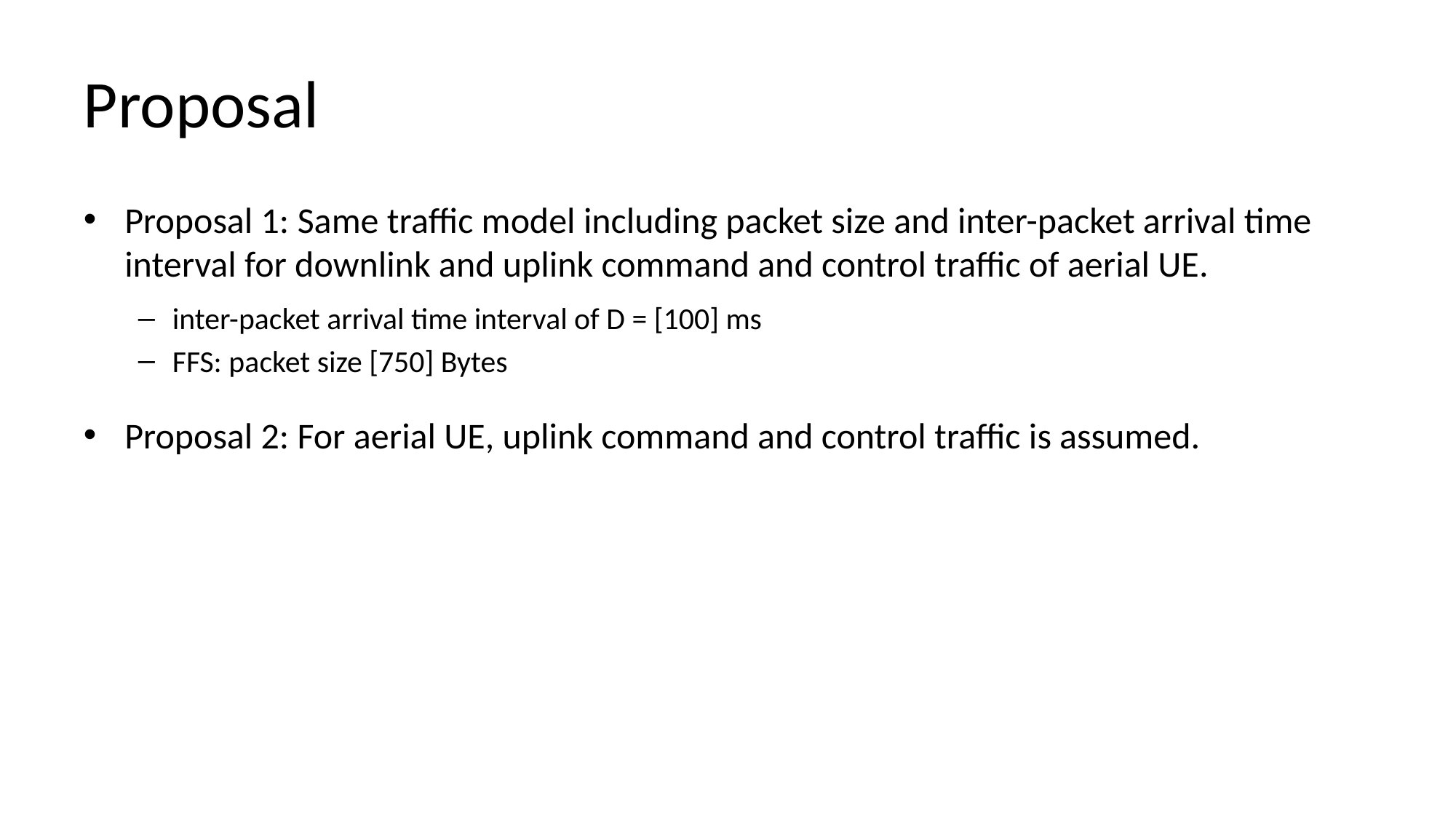

# Proposal
Proposal 1: Same traffic model including packet size and inter-packet arrival time interval for downlink and uplink command and control traffic of aerial UE.
inter-packet arrival time interval of D = [100] ms
FFS: packet size [750] Bytes
Proposal 2: For aerial UE, uplink command and control traffic is assumed.